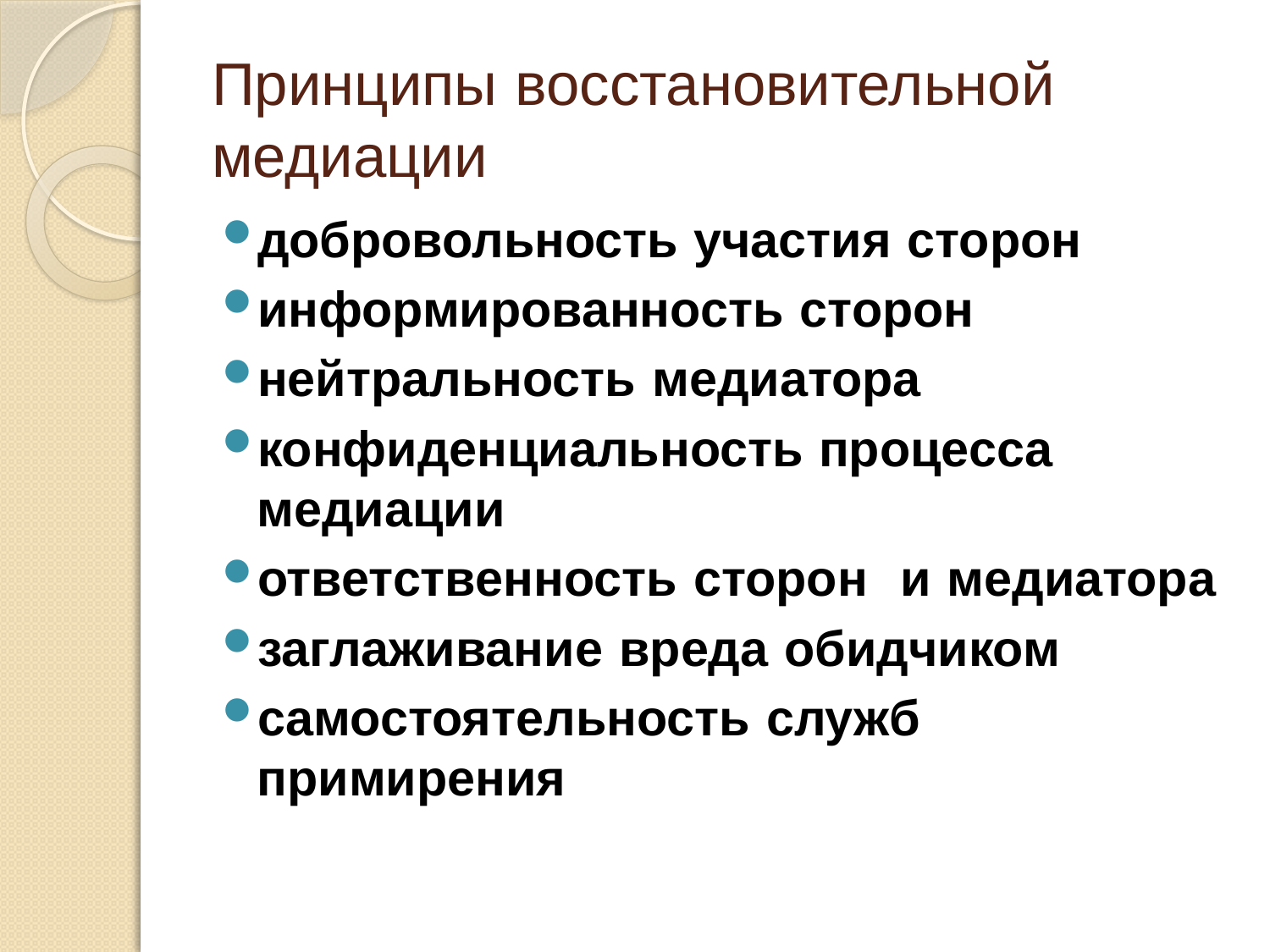

# Принципы восстановительной медиации
добровольность участия сторон
информированность сторон
нейтральность медиатора
конфиденциальность процесса медиации
ответственность сторон  и медиатора
заглаживание вреда обидчиком
самостоятельность служб примирения